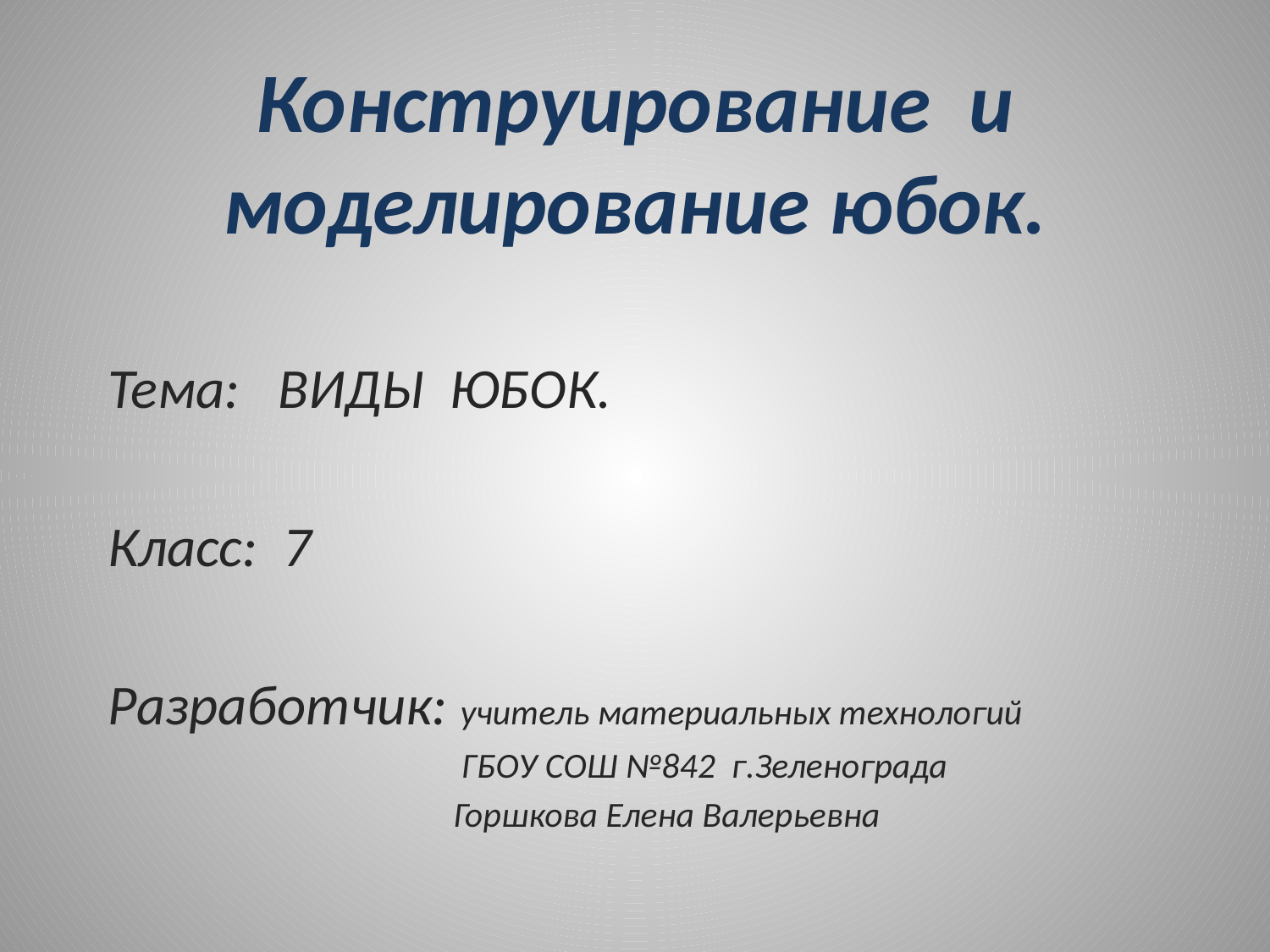

Конструирование  и моделирование юбок.
Тема:   ВИДЫ  ЮБОК.

Класс:  7

Разработчик: учитель материальных технологий
                                            ГБОУ СОШ №842  г.Зеленограда
                                           Горшкова Елена Валерьевна